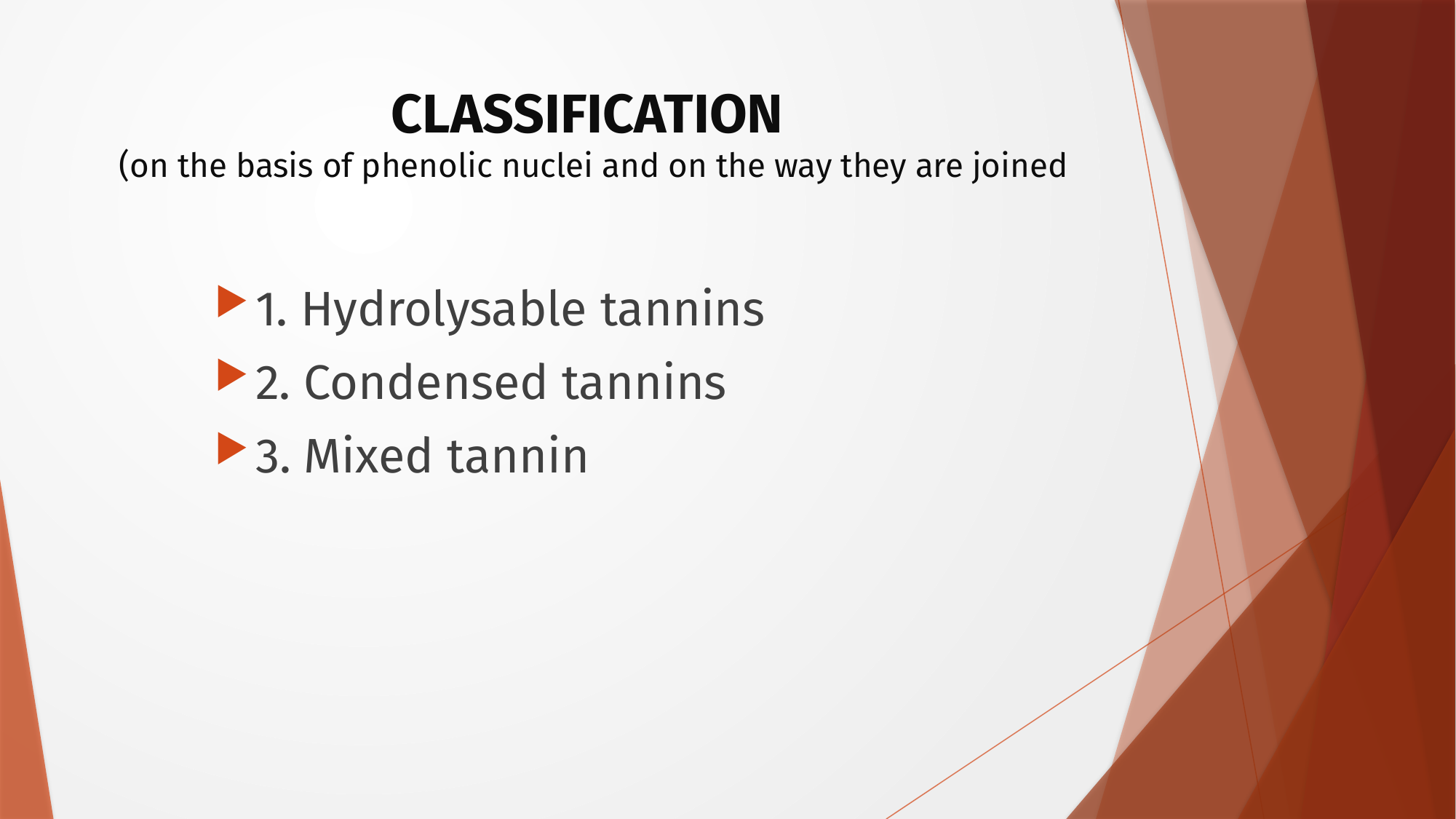

# CLASSIFICATION (on the basis of phenolic nuclei and on the way they are joined
1. Hydrolysable tannins
2. Condensed tannins
3. Mixed tannin